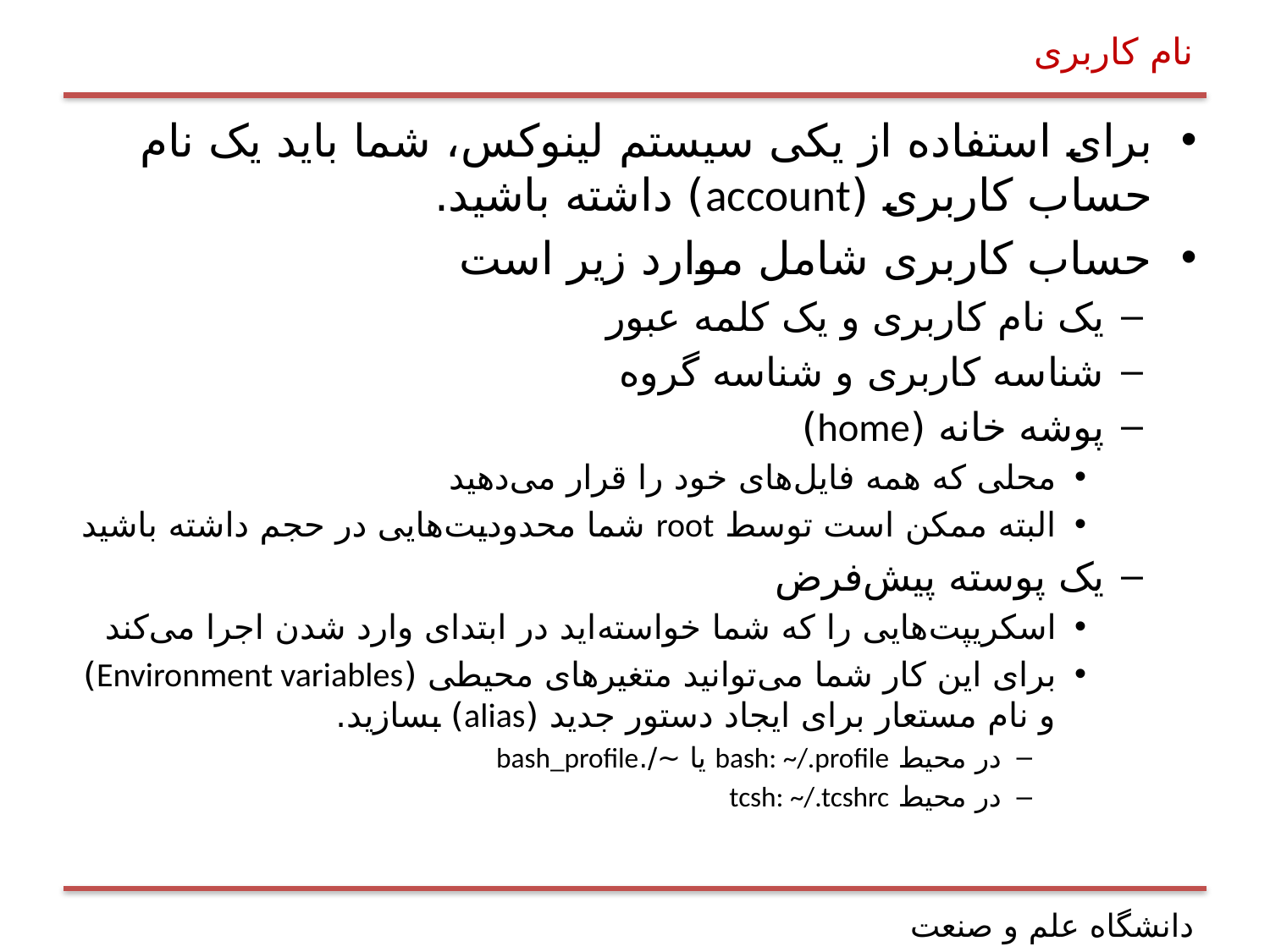

# نام کاربری‌
برای استفاده از یکی سیستم لینوکس، شما باید یک نام حساب کاربری (account) داشته باشید.
حساب کاربری شامل موارد زیر است
یک نام کاربری و یک کلمه عبور
شناسه کاربری و شناسه گروه
پوشه خانه (home)
محلی که همه فایل‌های خود را قرار می‌دهید
البته ممکن است توسط root شما محدودیت‌هایی در حجم داشته باشید
یک پوسته پیش‌فرض
اسکریپت‌هایی را که شما خواسته‌اید در ابتدای وارد شدن اجرا می‌کند
برای این کار شما می‌توانید متغیرهای محیطی (Environment variables) و نام مستعار برای ایجاد دستور جدید (alias) بسازید.
در محیط bash: ~/.profile یا ~/.bash_profile
در محیط tcsh: ~/.tcshrc